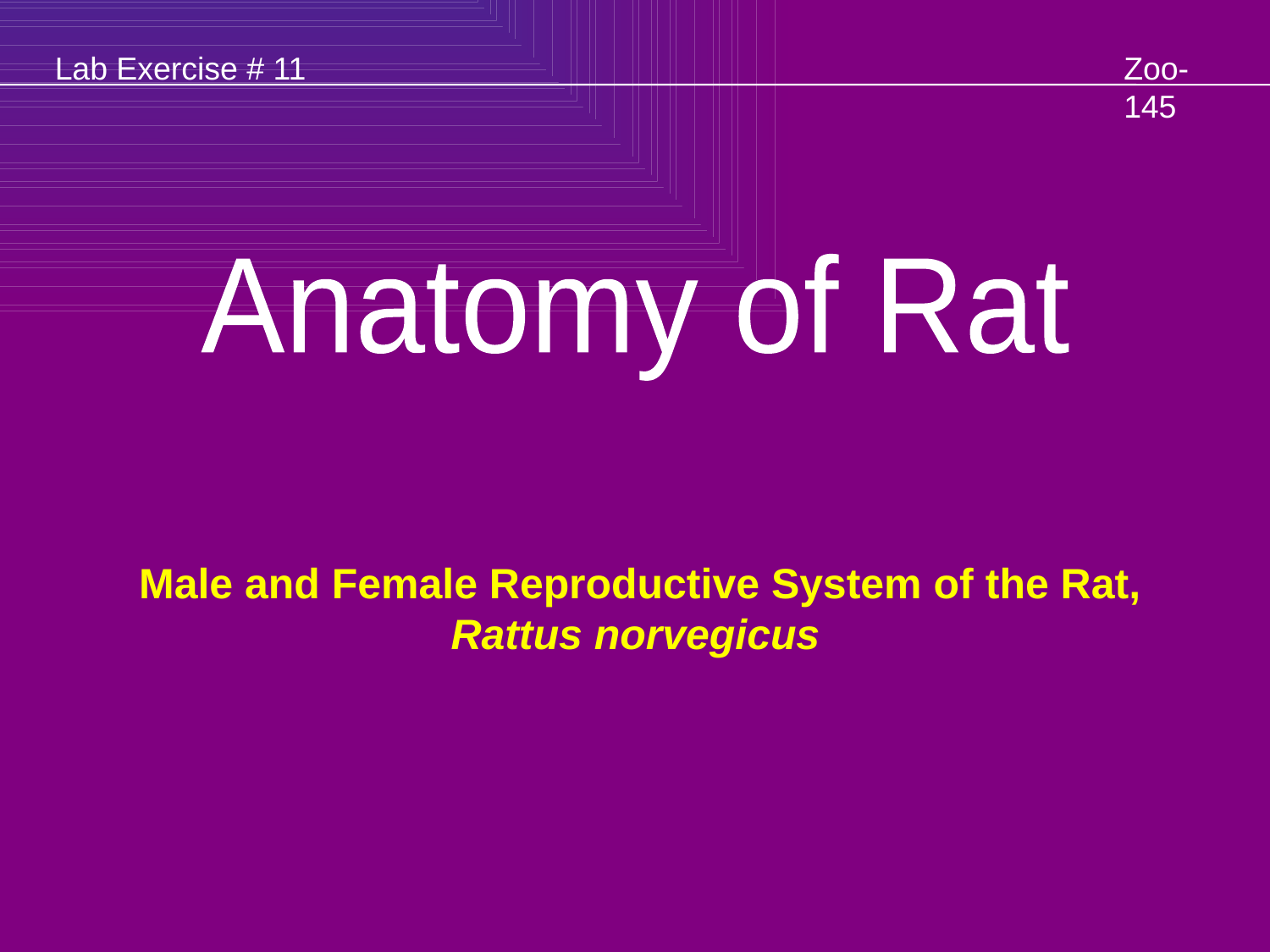

Lab Exercise # 11
Zoo- 145

Anatomy of Rat
Male and Female Reproductive System of the Rat, Rattus norvegicus